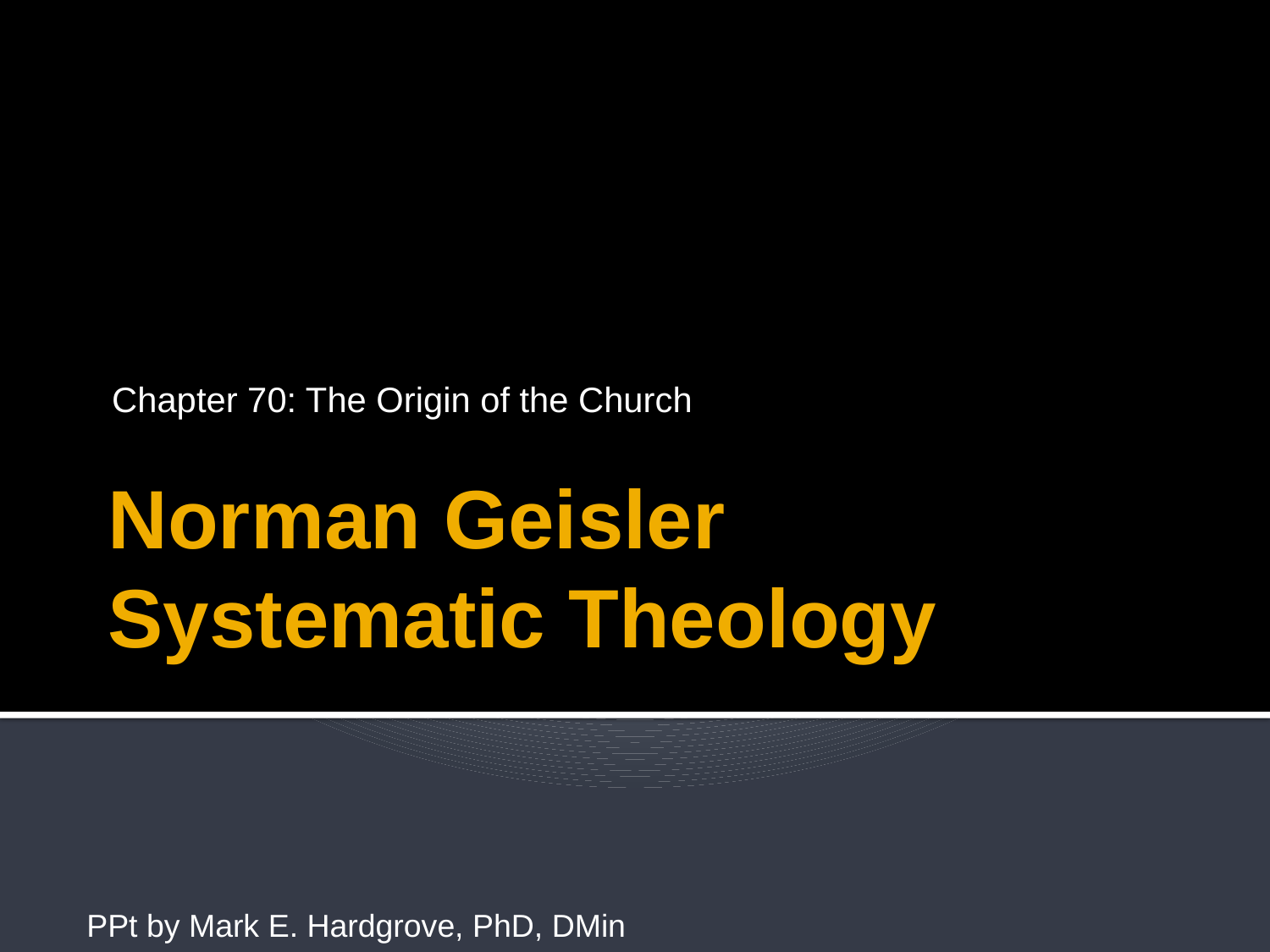

Chapter 70: The Origin of the Church

# Norman Geisler Systematic Theology
PPt by Mark E. Hardgrove, PhD, DMin